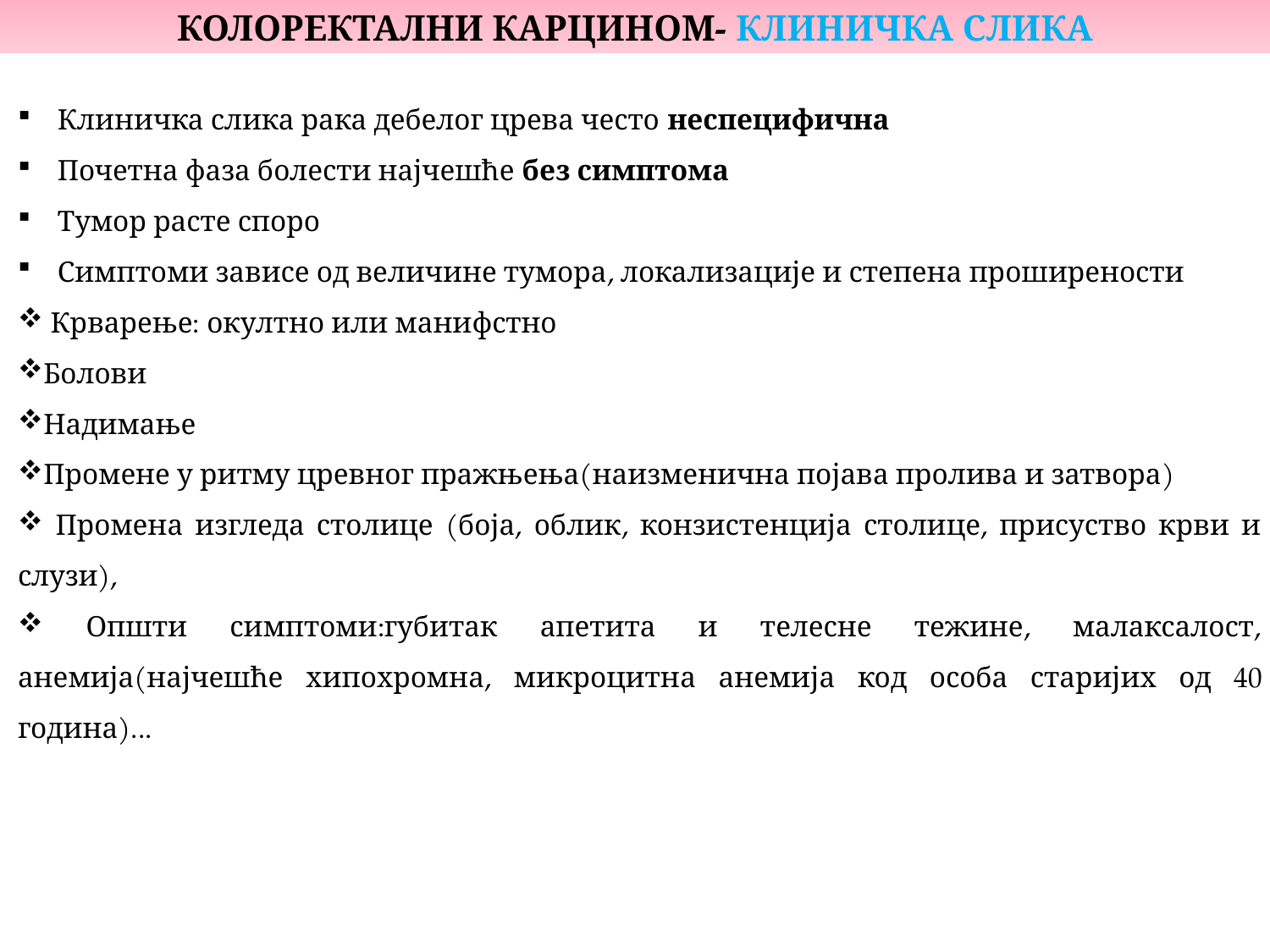

КОЛОРЕКТАЛНИ КАРЦИНОМ- КЛИНИЧКА СЛИКА

Клиничка слика рака дебелог црева често неспецифична
Почетна фаза болести најчешће без симптома
Тумор расте споро
Симптоми зависе од величине тумора, локализације и степена проширености
 Крварење: окултно или манифстно
Болови
Надимање
Промене у ритму цревног пражњења(наизменична појава пролива и затвора)
 Промена изгледа столице (боја, облик, конзистенција столице, присуство крви и слузи),
 Општи симптоми:губитак апетита и телесне тежине, малаксалост, анемија(најчешће хипохромна, микроцитна анемија код особа старијих од 40 година)...